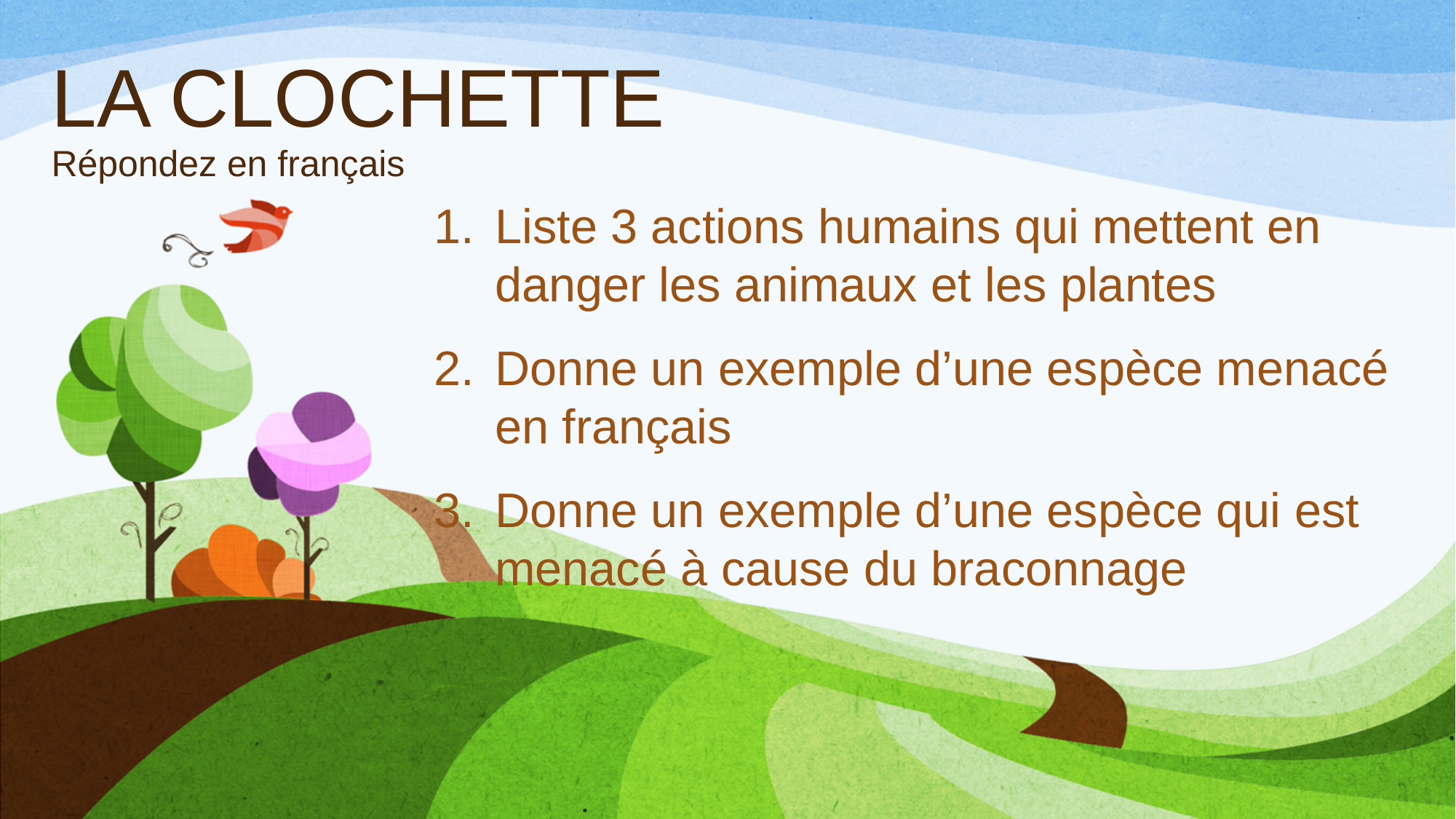

# LA CLOCHETTE Répondez en français
Liste 3 actions humains qui mettent en danger les animaux et les plantes

Donne un exemple d’une espèce menacé en français

Donne un exemple d’une espèce qui est menacé à cause du braconnage